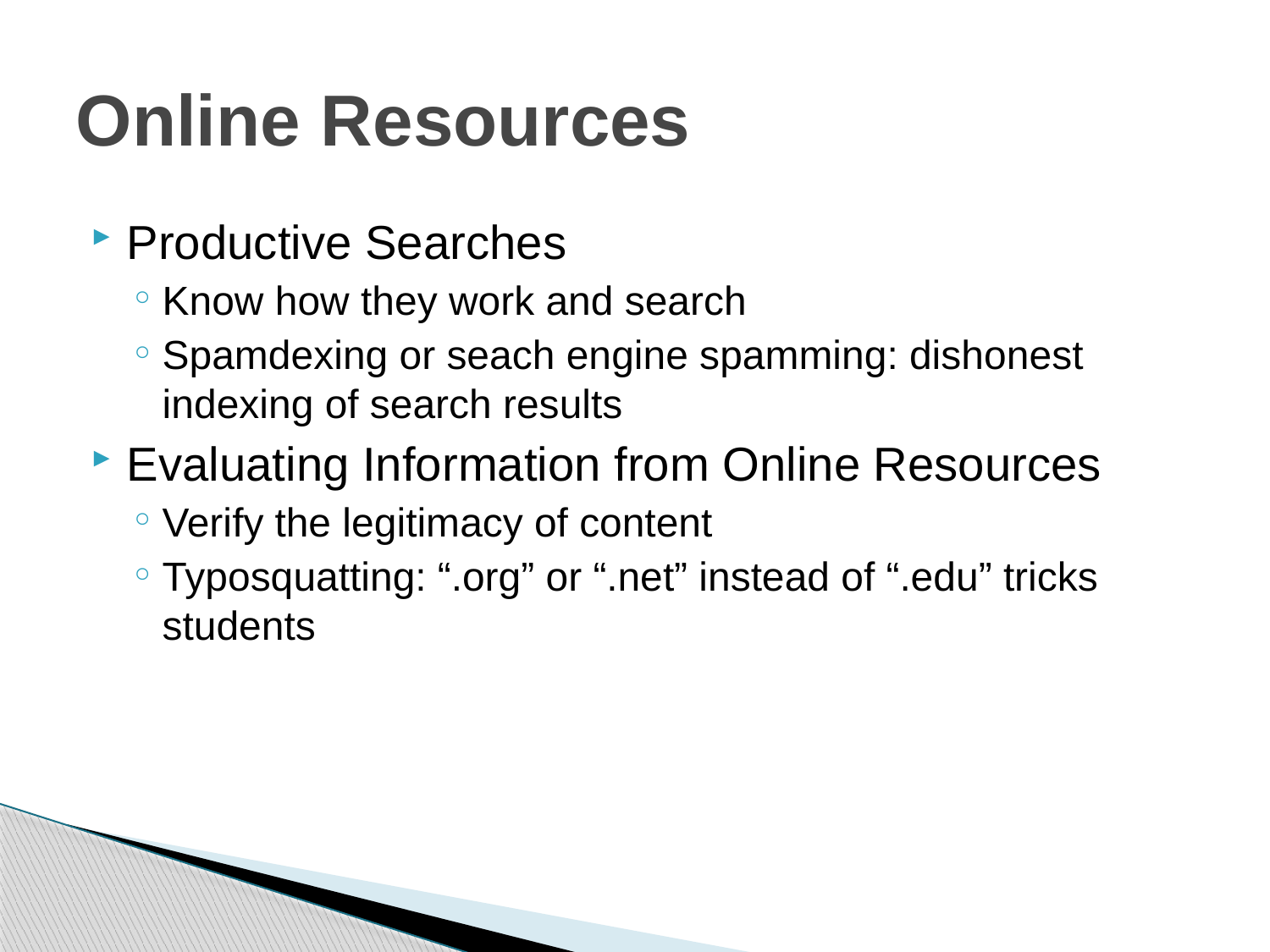

# Online Resources
Productive Searches
Know how they work and search
Spamdexing or seach engine spamming: dishonest indexing of search results
Evaluating Information from Online Resources
Verify the legitimacy of content
Typosquatting: “.org” or “.net” instead of “.edu” tricks students